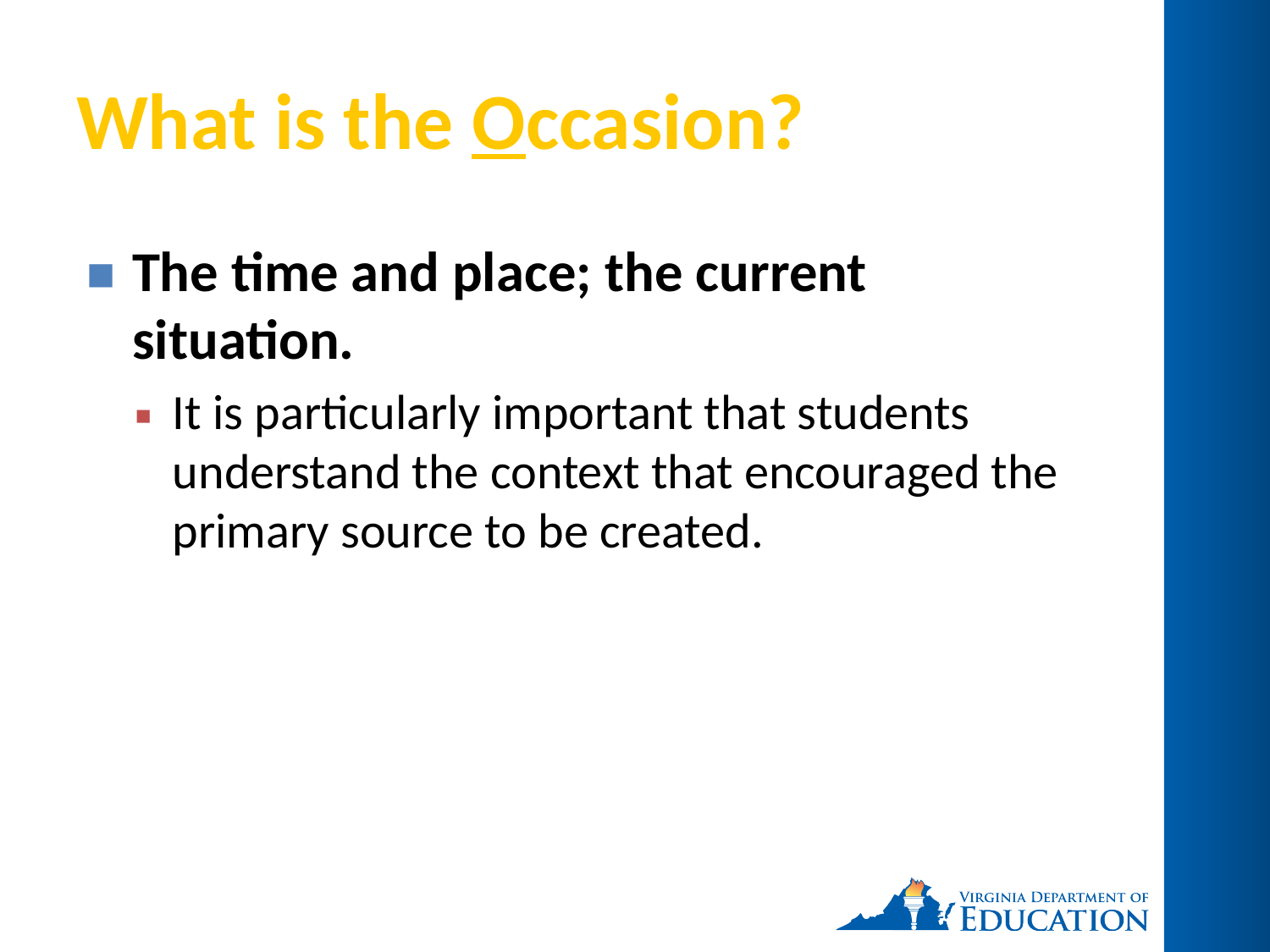

# What is the Occasion?
The time and place; the current situation.
It is particularly important that students understand the context that encouraged the primary source to be created.